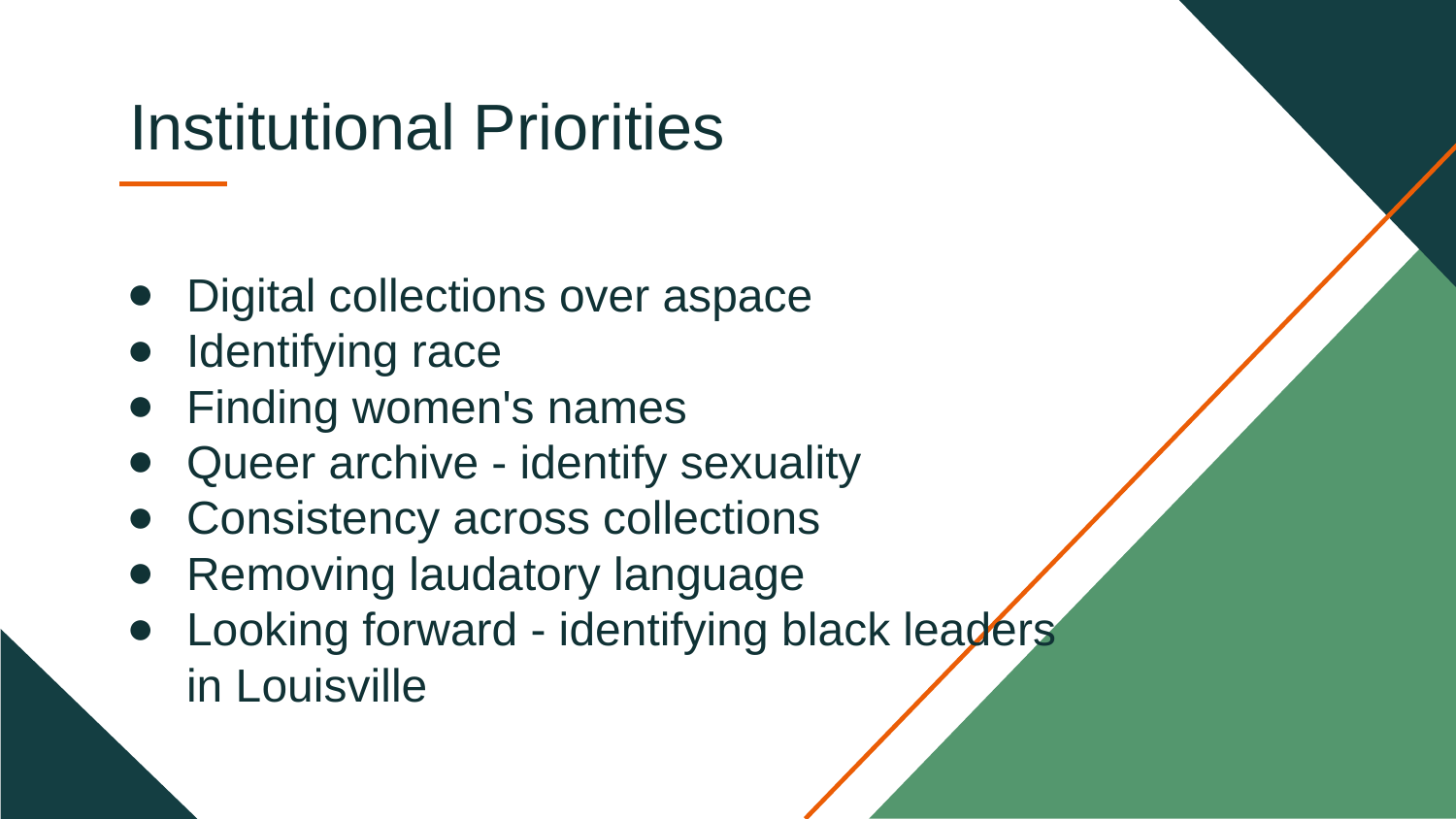

# Institutional Priorities
Digital collections over aspace
Identifying race
Finding women's names
Queer archive - identify sexuality
Consistency across collections
Removing laudatory language
Looking forward - identifying black leaders in Louisville